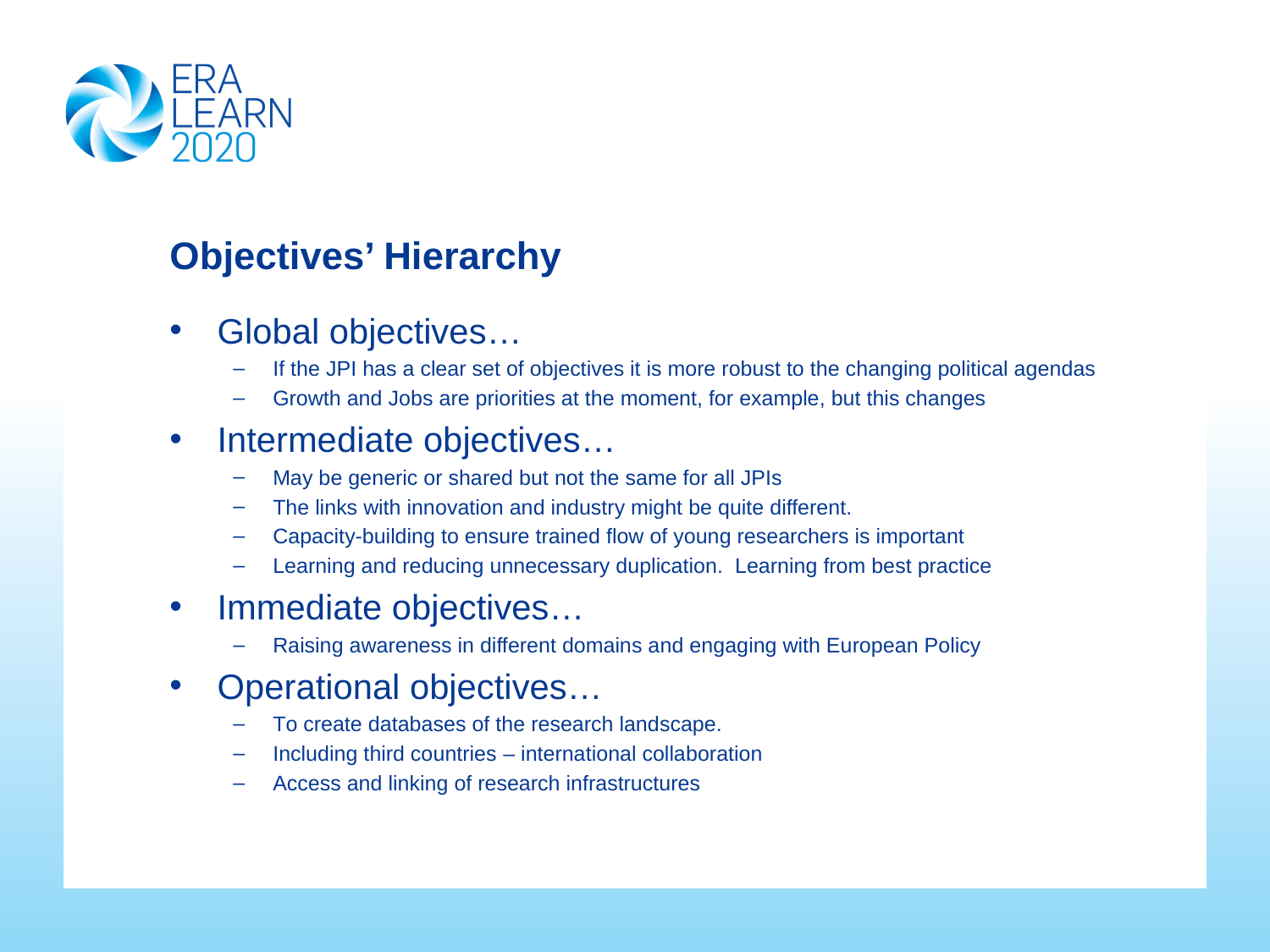

# Objectives’ Hierarchy
Global objectives…
If the JPI has a clear set of objectives it is more robust to the changing political agendas
Growth and Jobs are priorities at the moment, for example, but this changes
Intermediate objectives…
May be generic or shared but not the same for all JPIs
The links with innovation and industry might be quite different.
Capacity-building to ensure trained flow of young researchers is important
Learning and reducing unnecessary duplication.  Learning from best practice
Immediate objectives…
Raising awareness in different domains and engaging with European Policy
Operational objectives…
To create databases of the research landscape.
Including third countries – international collaboration
Access and linking of research infrastructures